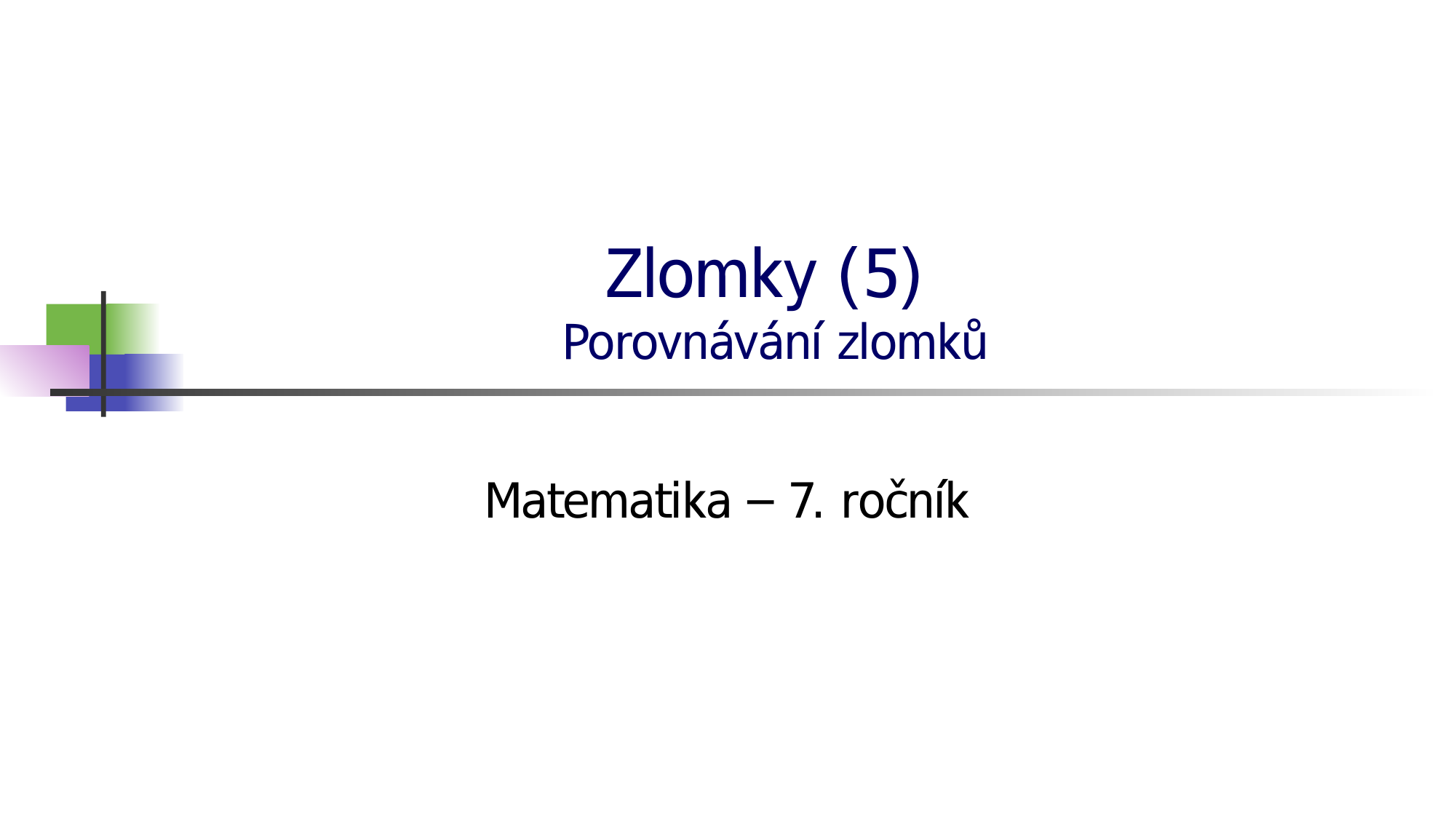

# Zlomky (5) Porovnávání zlomků
Matematika – 7. ročník